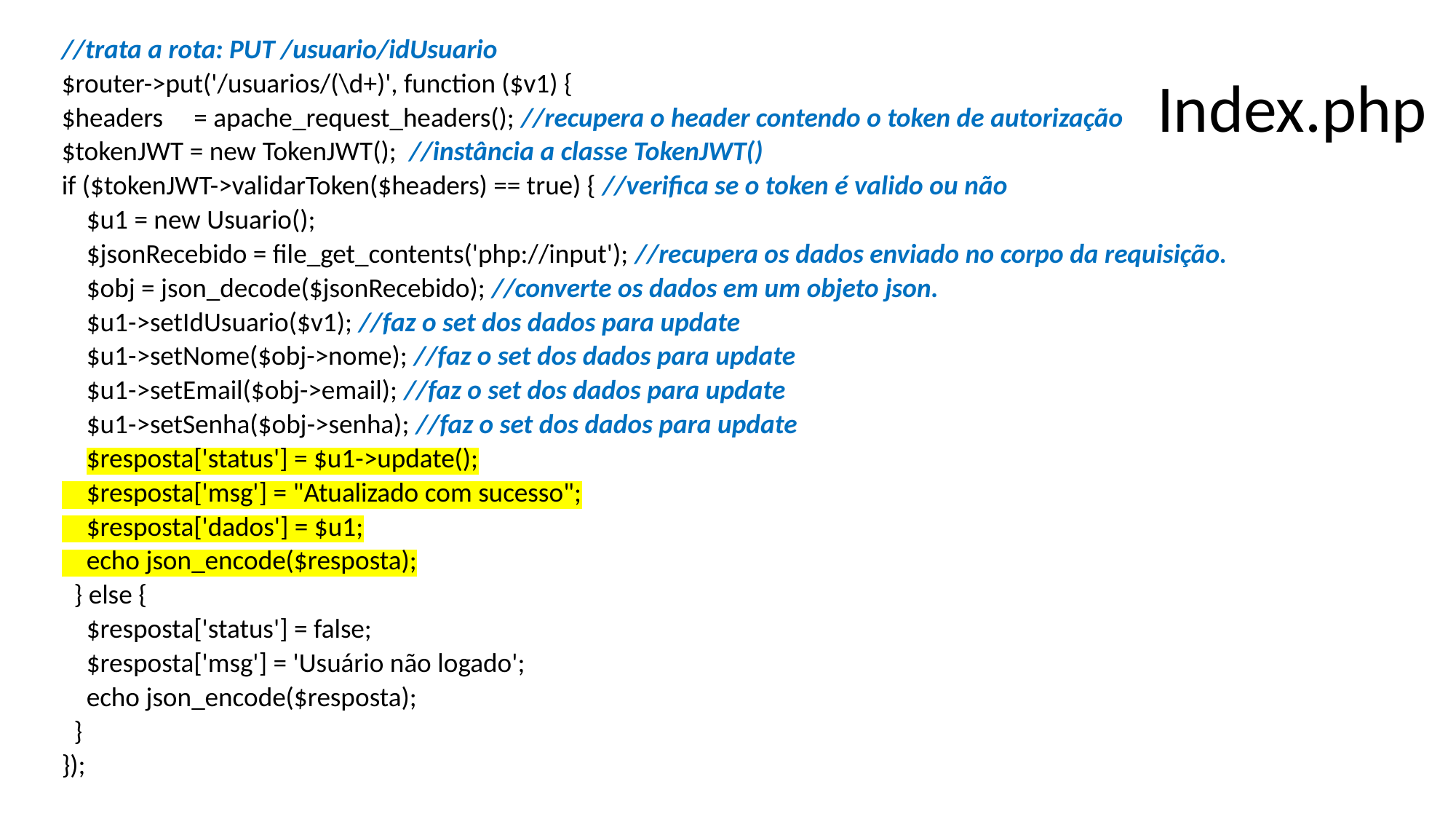

//trata a rota: PUT /usuario/idUsuario
$router->put('/usuarios/(\d+)', function ($v1) {
$headers     = apache_request_headers(); //recupera o header contendo o token de autorização
$tokenJWT = new TokenJWT();  //instância a classe TokenJWT()
if ($tokenJWT->validarToken($headers) == true) { //verifica se o token é valido ou não
    $u1 = new Usuario();
    $jsonRecebido = file_get_contents('php://input'); //recupera os dados enviado no corpo da requisição.
    $obj = json_decode($jsonRecebido); //converte os dados em um objeto json.
    $u1->setIdUsuario($v1); //faz o set dos dados para update
    $u1->setNome($obj->nome); //faz o set dos dados para update
    $u1->setEmail($obj->email); //faz o set dos dados para update
    $u1->setSenha($obj->senha); //faz o set dos dados para update
    $resposta['status'] = $u1->update();
    $resposta['msg'] = "Atualizado com sucesso";
    $resposta['dados'] = $u1;
    echo json_encode($resposta);
  } else {
    $resposta['status'] = false;
    $resposta['msg'] = 'Usuário não logado';
    echo json_encode($resposta);
  }
});
# Index.php